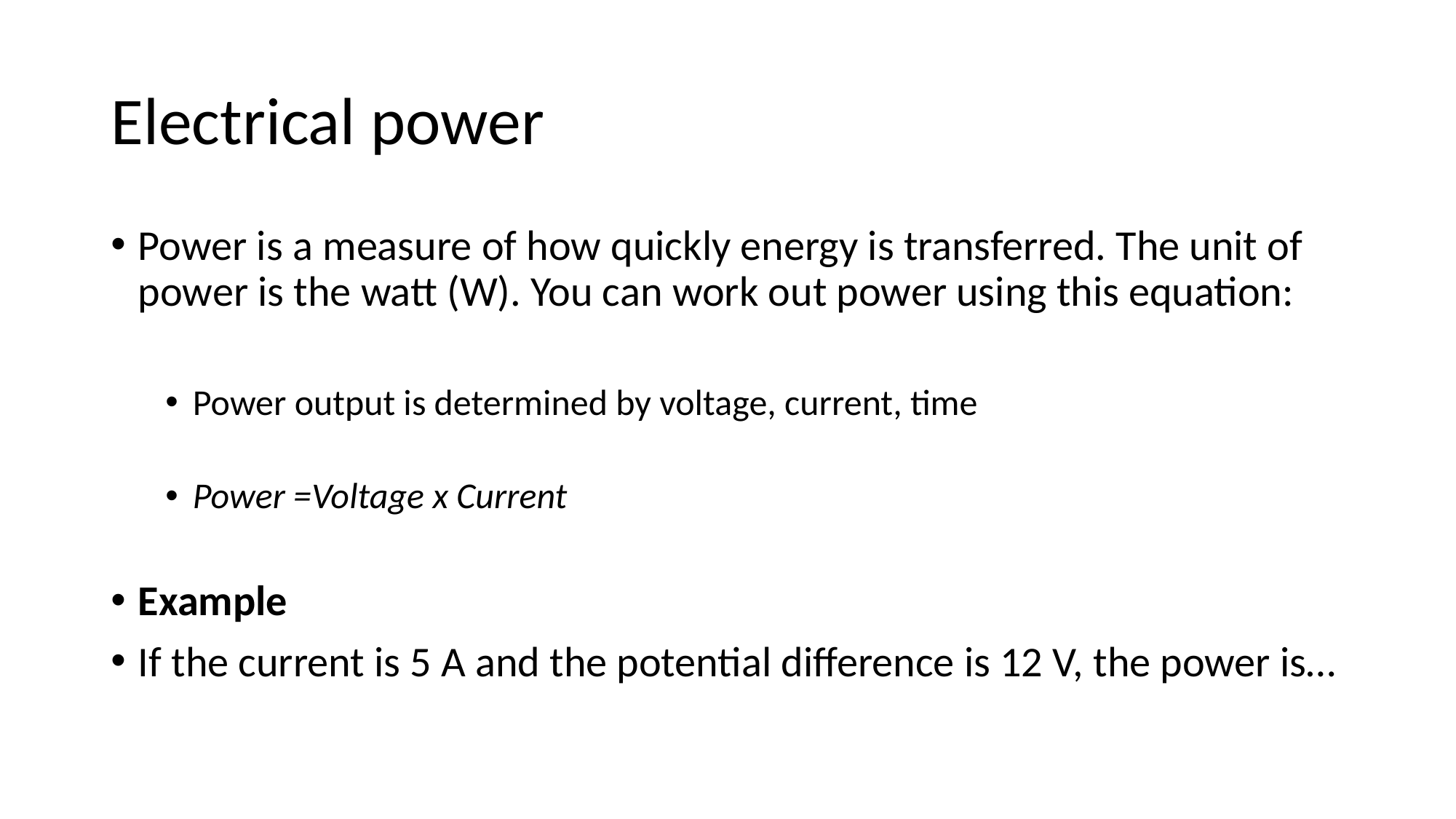

# Electrical power
Power is a measure of how quickly energy is transferred. The unit of power is the watt (W). You can work out power using this equation:

Power output is determined by voltage, current, time

Power =Voltage x Current

Example
If the current is 5 A and the potential difference is 12 V, the power is…